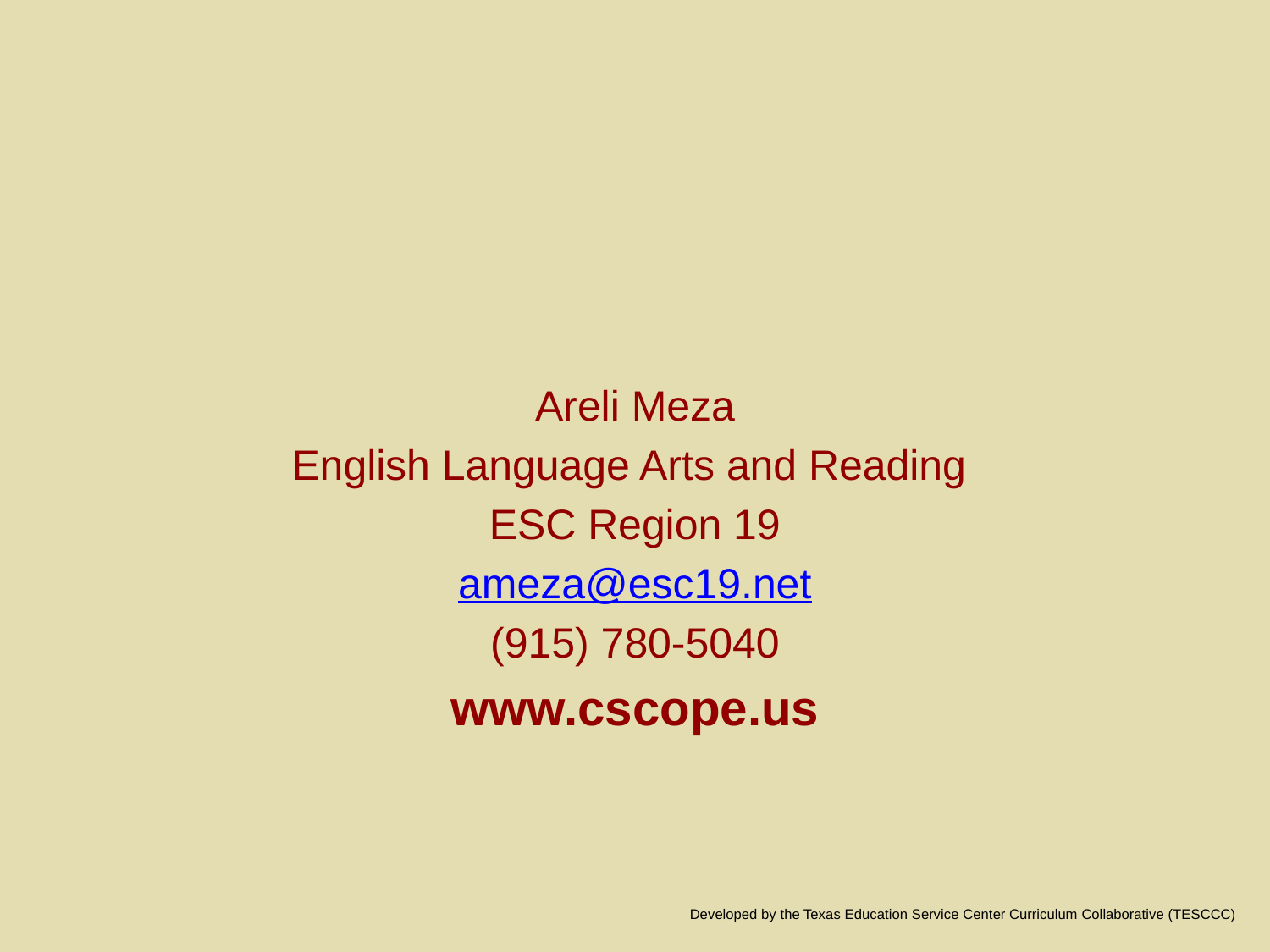

Areli Meza
English Language Arts and Reading
ESC Region 19
ameza@esc19.net
(915) 780-5040
www.cscope.us